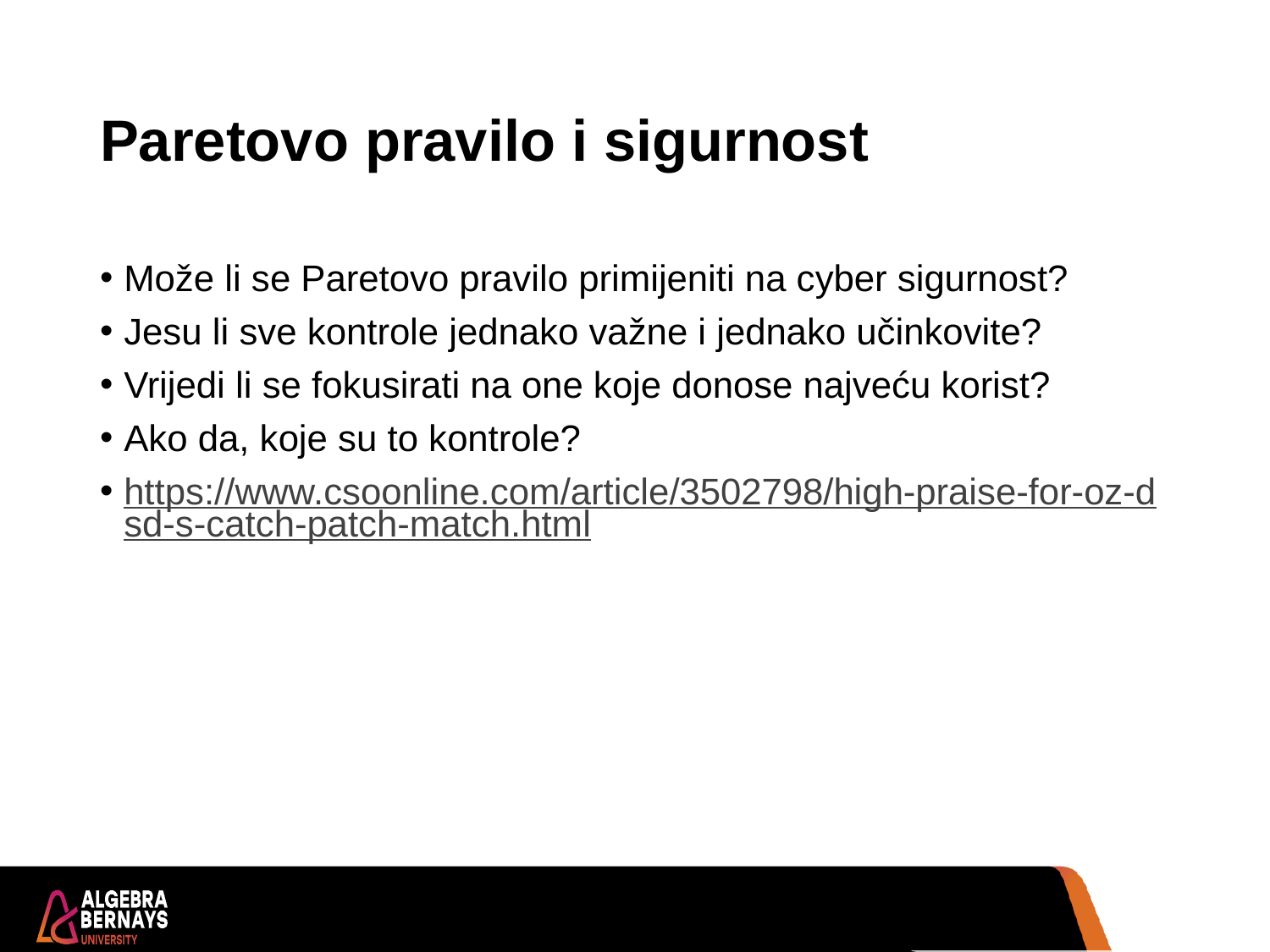

# Paretovo pravilo i sigurnost
Može li se Paretovo pravilo primijeniti na cyber sigurnost?
Jesu li sve kontrole jednako važne i jednako učinkovite?
Vrijedi li se fokusirati na one koje donose najveću korist?
Ako da, koje su to kontrole?
https://www.csoonline.com/article/3502798/high-praise-for-oz-dsd-s-catch-patch-match.html